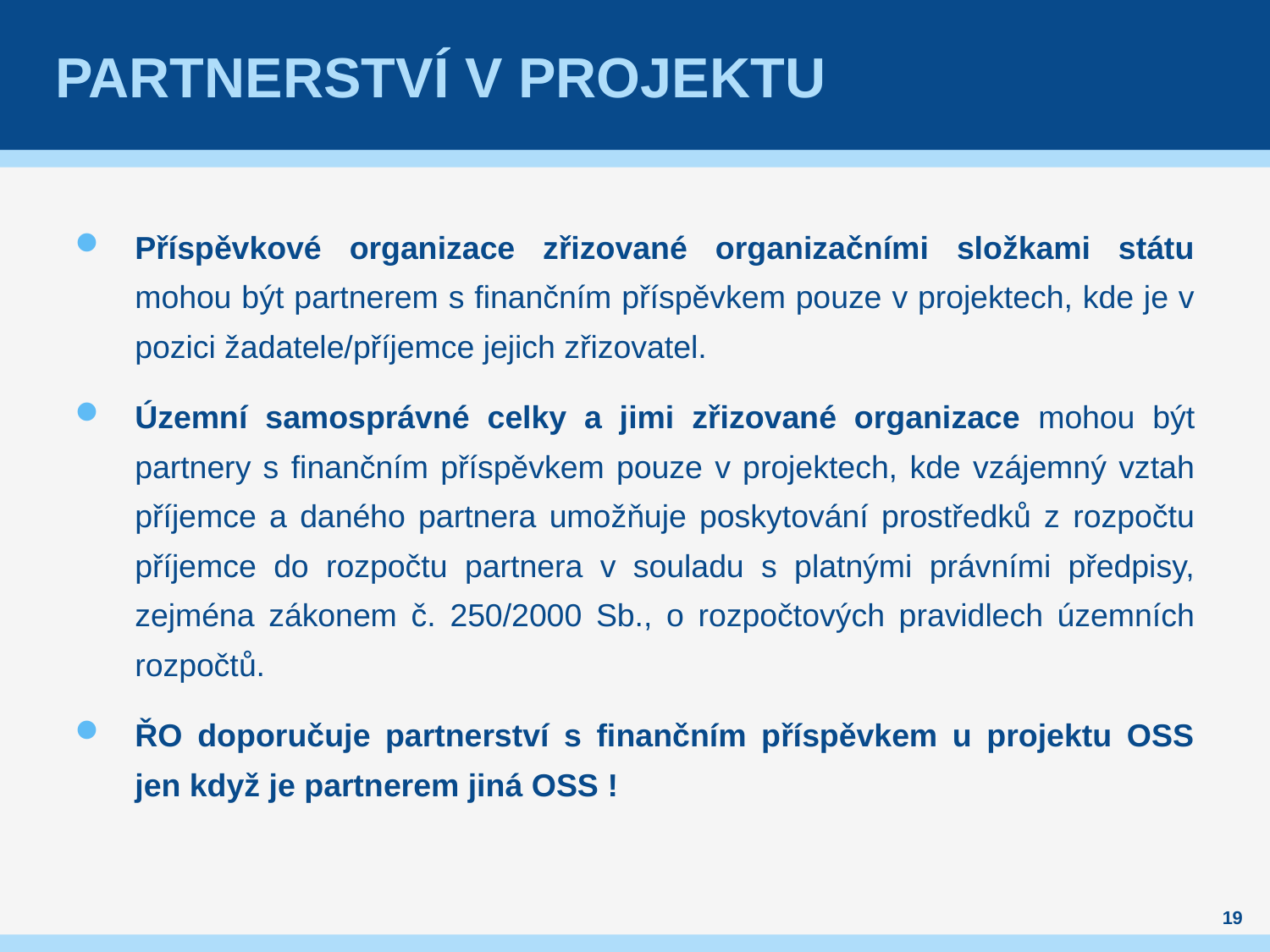

# Partnerství v projektu
Příspěvkové organizace zřizované organizačními složkami státu mohou být partnerem s finančním příspěvkem pouze v projektech, kde je v pozici žadatele/příjemce jejich zřizovatel.
Územní samosprávné celky a jimi zřizované organizace mohou být partnery s finančním příspěvkem pouze v projektech, kde vzájemný vztah příjemce a daného partnera umožňuje poskytování prostředků z rozpočtu příjemce do rozpočtu partnera v souladu s platnými právními předpisy, zejména zákonem č. 250/2000 Sb., o rozpočtových pravidlech územních rozpočtů.
ŘO doporučuje partnerství s finančním příspěvkem u projektu OSS jen když je partnerem jiná OSS !

19